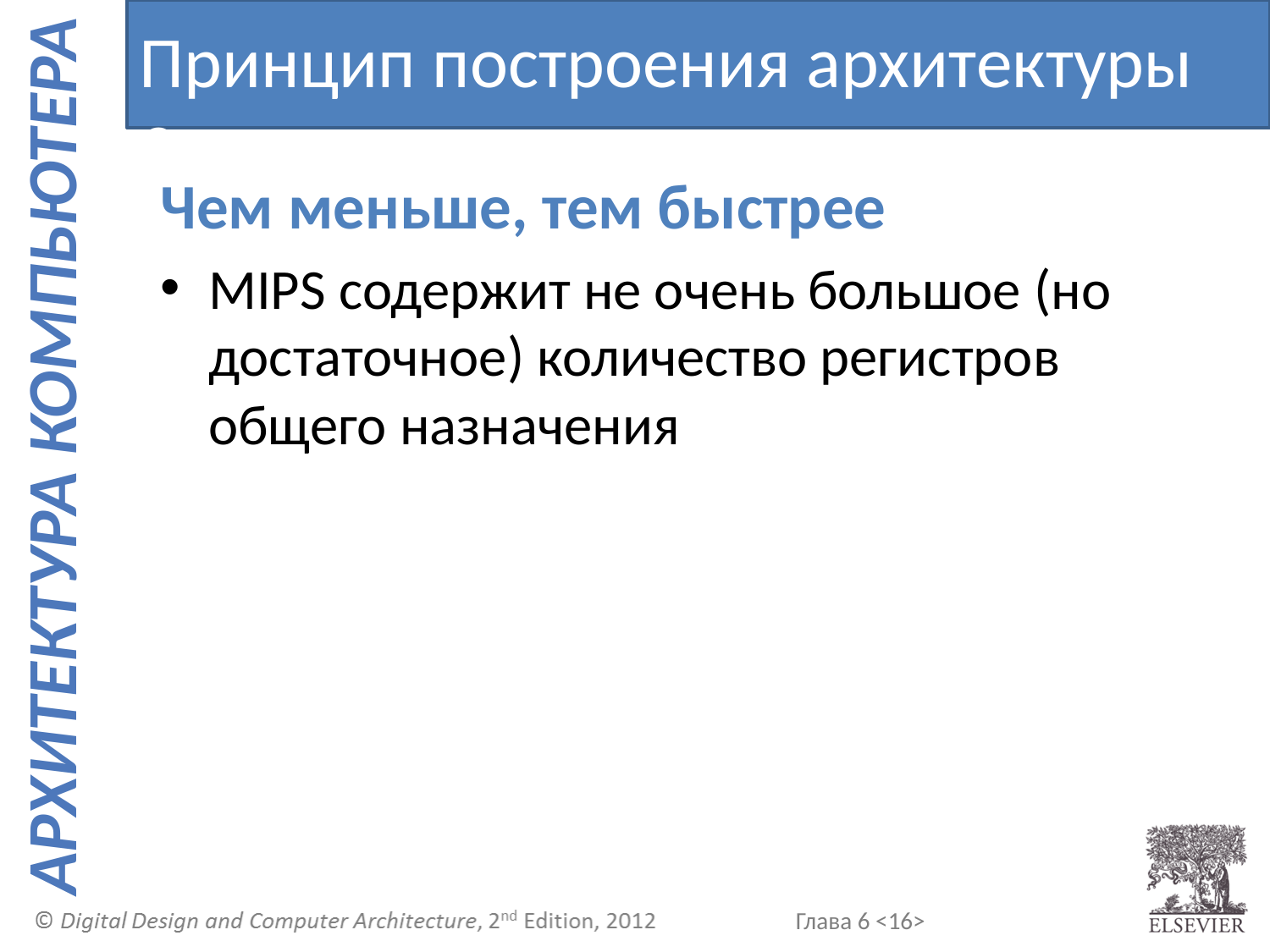

Принцип построения архитектуры 3
Чем меньше, тем быстрее
MIPS содержит не очень большое (но достаточное) количество регистров общего назначения